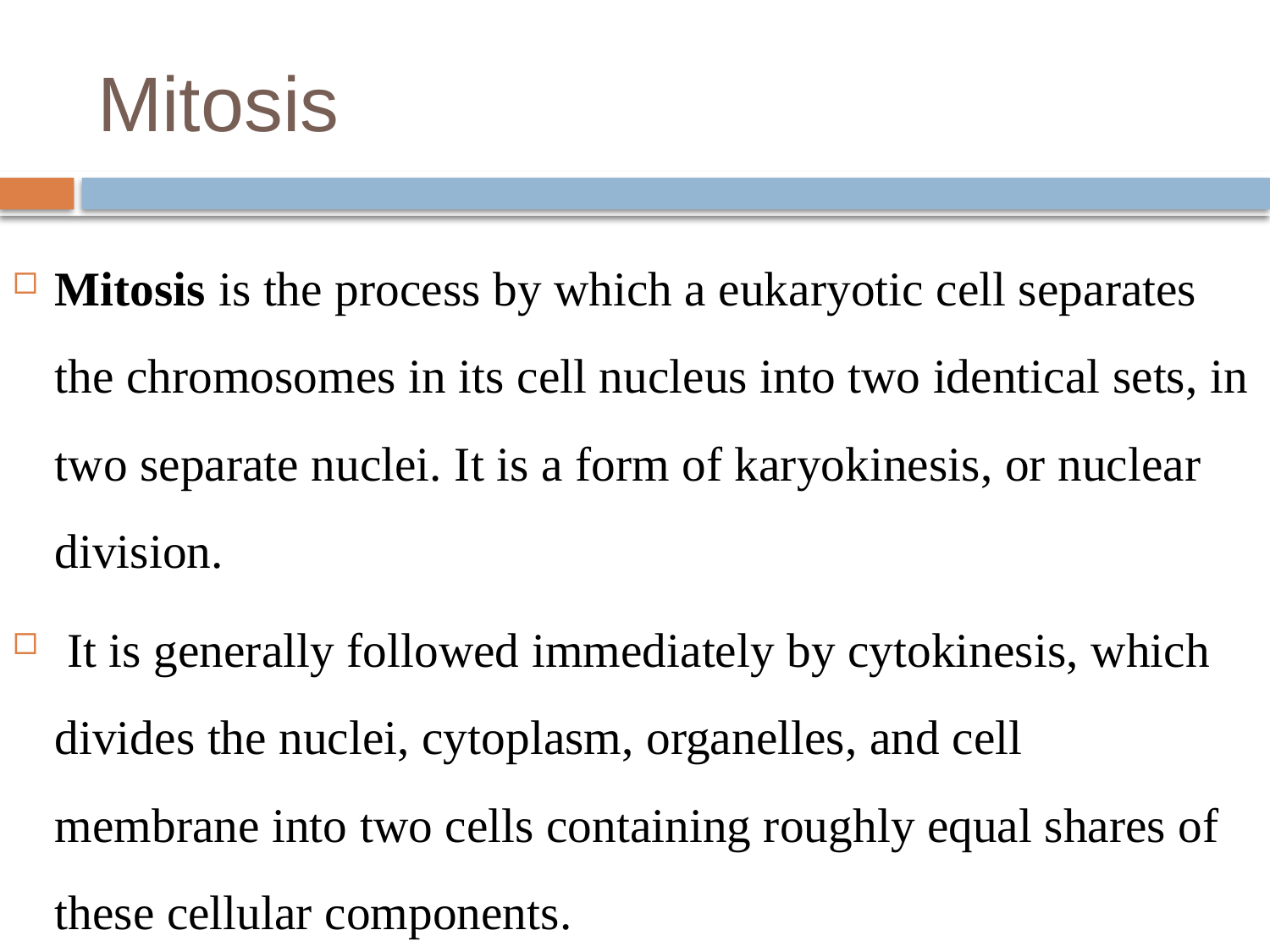

# Mitosis
Mitosis is the process by which a eukaryotic cell separates the chromosomes in its cell nucleus into two identical sets, in two separate nuclei. It is a form of karyokinesis, or nuclear division.
 It is generally followed immediately by cytokinesis, which divides the nuclei, cytoplasm, organelles, and cell membrane into two cells containing roughly equal shares of these cellular components.